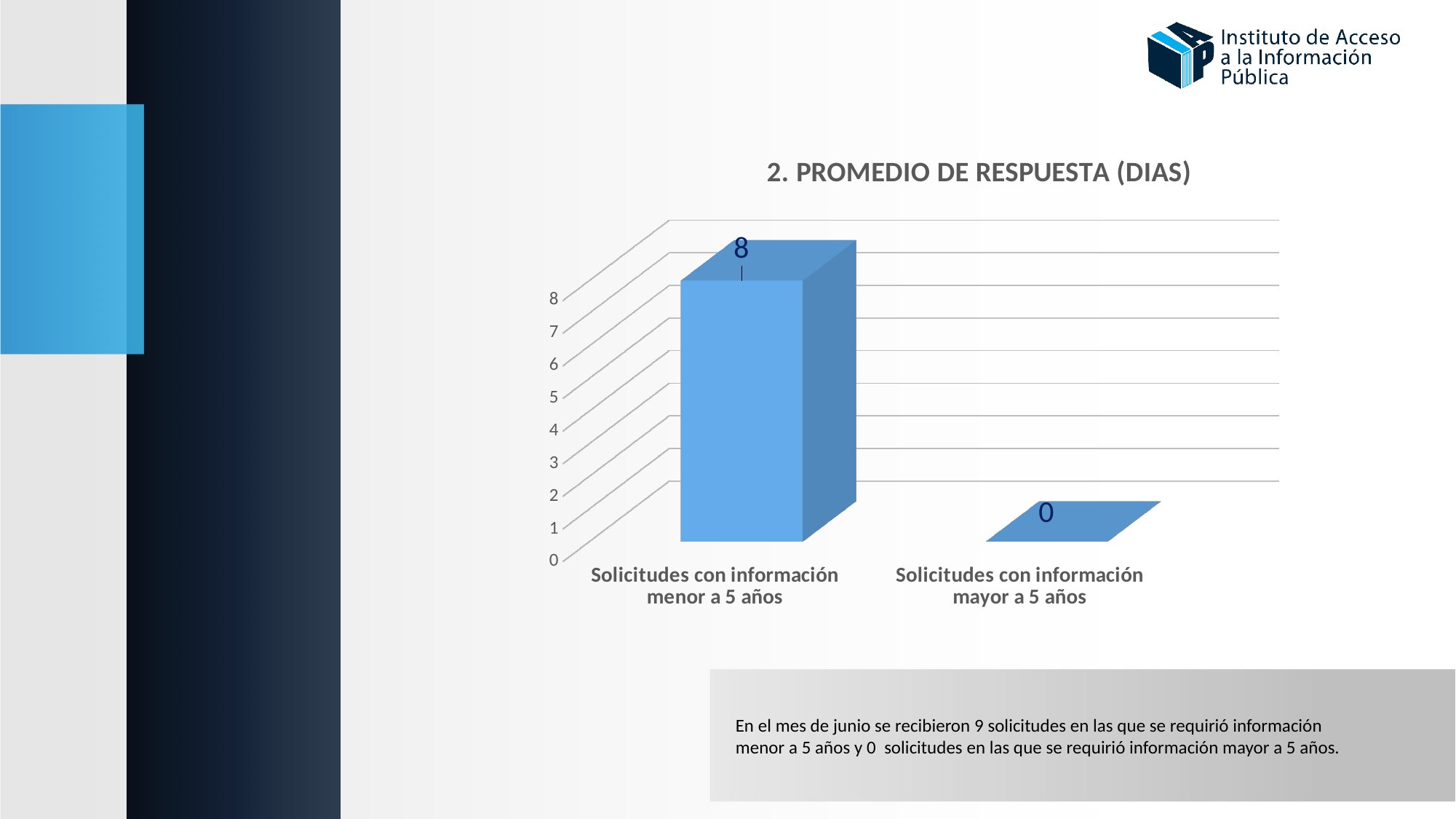

[unsupported chart]

En el mes de junio se recibieron 9 solicitudes en las que se requirió información menor a 5 años y 0  solicitudes en las que se requirió información mayor a 5 años.